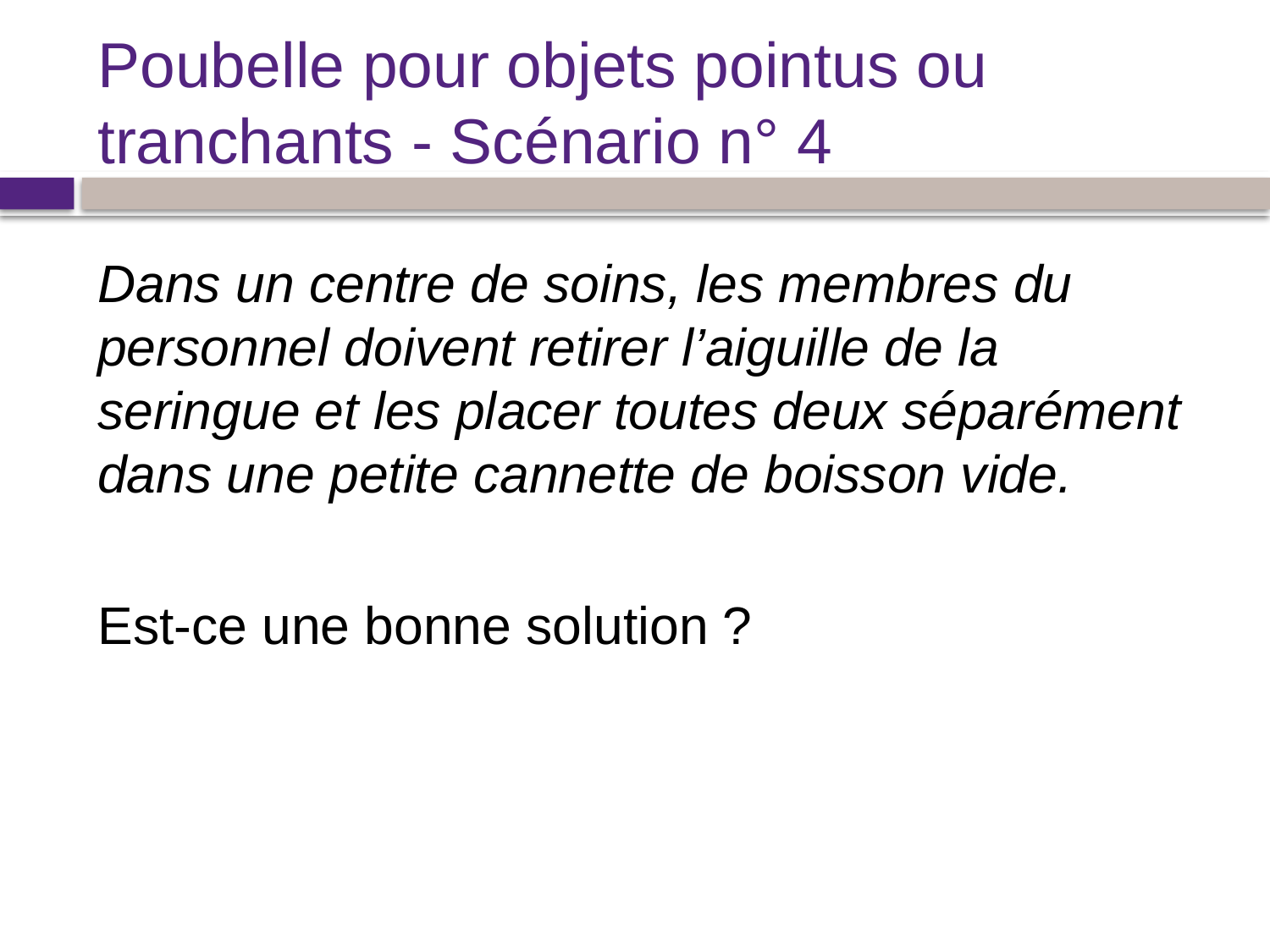

# Poubelle pour objets pointus ou tranchants - Scénario n° 4
Dans un centre de soins, les membres du personnel doivent retirer l’aiguille de la seringue et les placer toutes deux séparément dans une petite cannette de boisson vide.

Est-ce une bonne solution ?